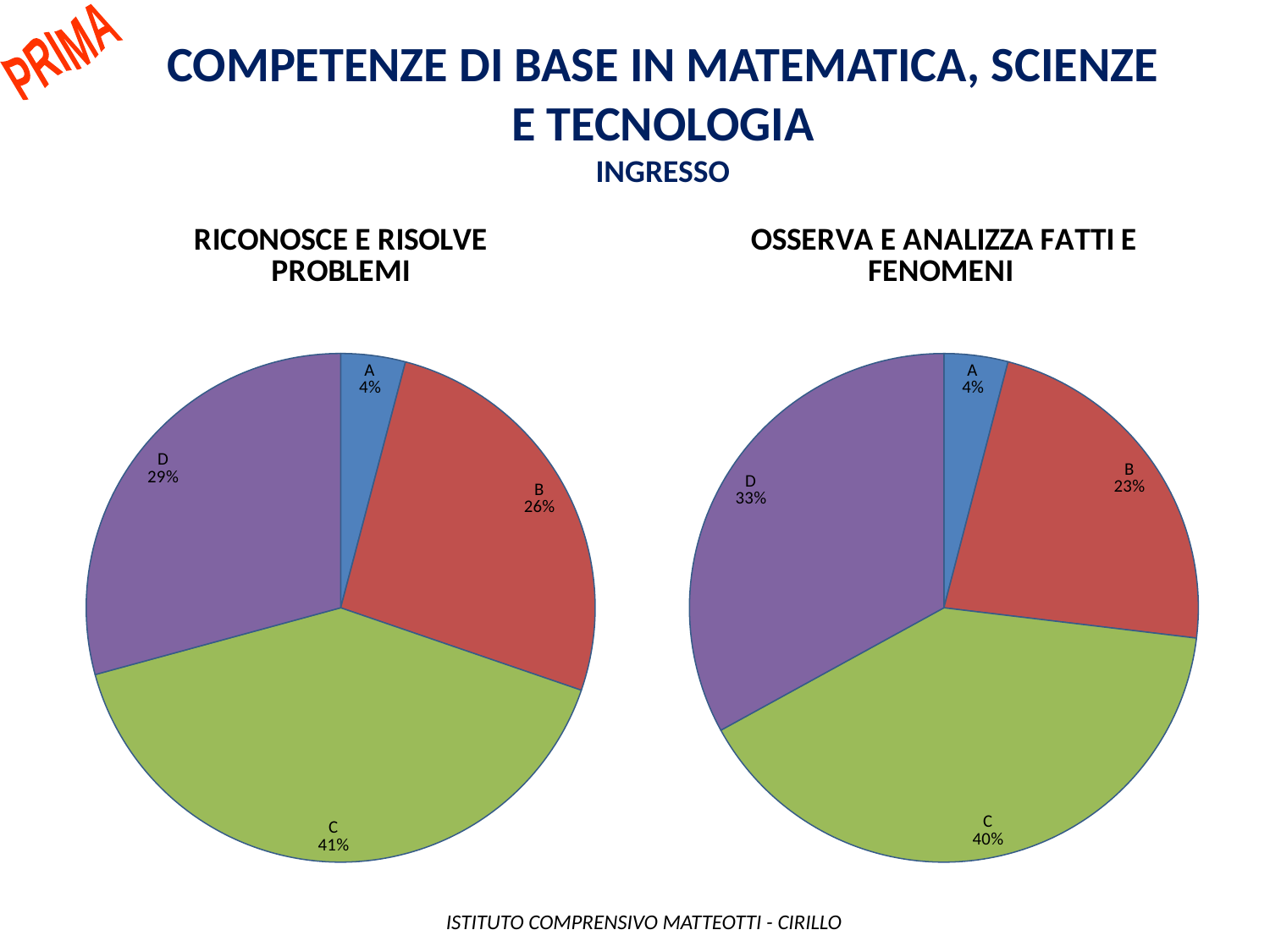

PRIMA
Competenze di base in matematica, scienze e tecnologia
INGRESSO

### Chart: RICONOSCE E RISOLVE PROBLEMI

| Category |  |
|---|---|
| A | 8.0 |
| B | 51.0 |
| C | 79.0 |
| D | 57.0 |

### Chart: OSSERVA E ANALIZZA FATTI E FENOMENI

| Category |  |
|---|---|
| A | 8.0 |
| B | 45.0 |
| C | 79.0 |
| D | 65.0 |
 ISTITUTO COMPRENSIVO MATTEOTTI - CIRILLO